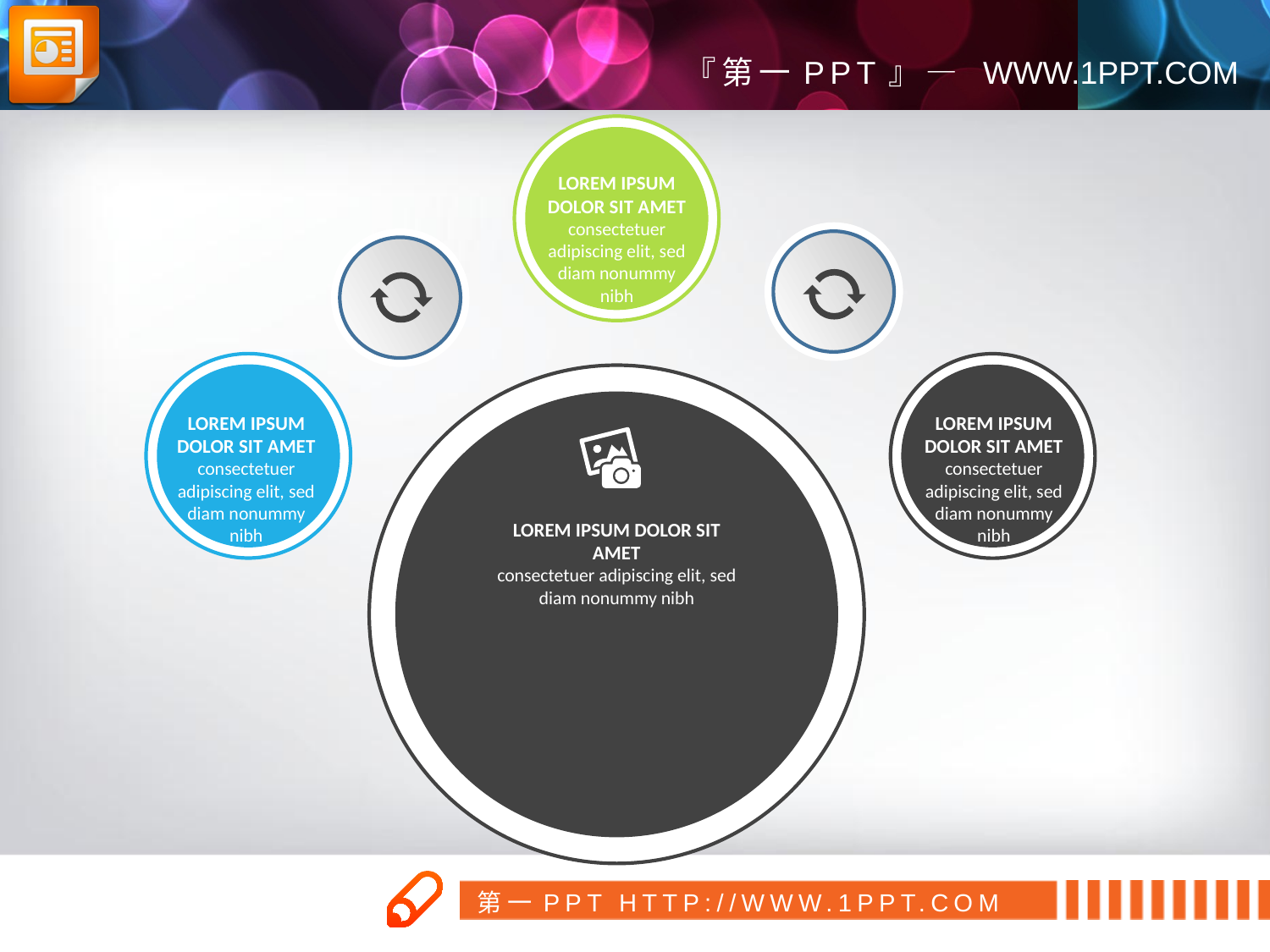

LOREM IPSUM DOLOR SIT AMET
consectetuer adipiscing elit, sed diam nonummy nibh

LOREM IPSUM DOLOR SIT AMET
consectetuer adipiscing elit, sed diam nonummy nibh
LOREM IPSUM DOLOR SIT AMET
consectetuer adipiscing elit, sed diam nonummy nibh

LOREM IPSUM DOLOR SIT AMET
consectetuer adipiscing elit, sed diam nonummy nibh